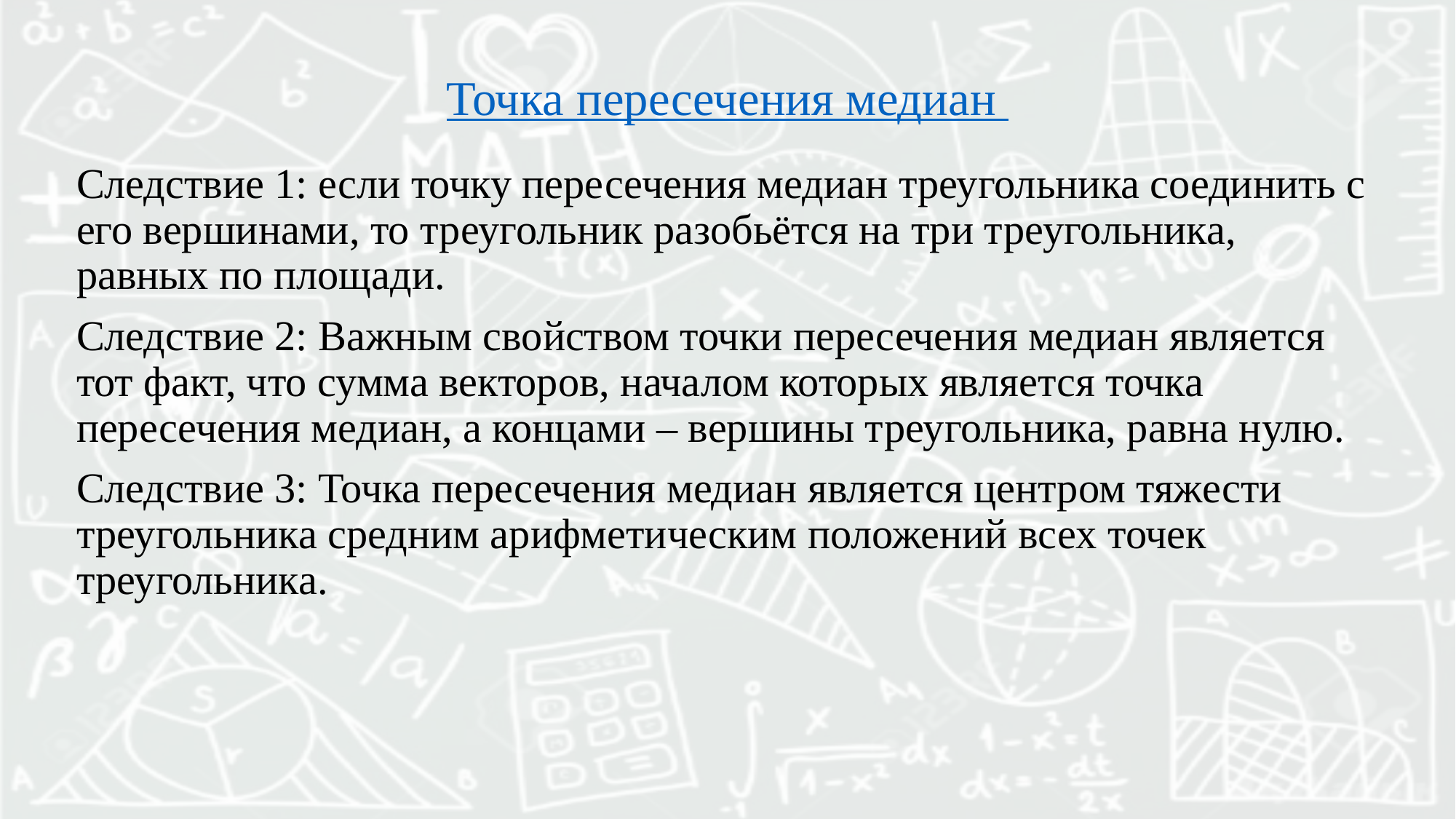

# Точка пересечения медиан
Следствие 1: если точку пересечения медиан треугольника соединить с его вершинами, то треугольник разобьётся на три треугольника, равных по площади.
Следствие 2: Важным свойством точки пересечения медиан является тот факт, что сумма векторов, началом которых является точка пересечения медиан, а концами – вершины треугольника, равна нулю.
Следствие 3: Точка пересечения медиан является центром тяжести треугольника средним арифметическим положений всех точек треугольника.